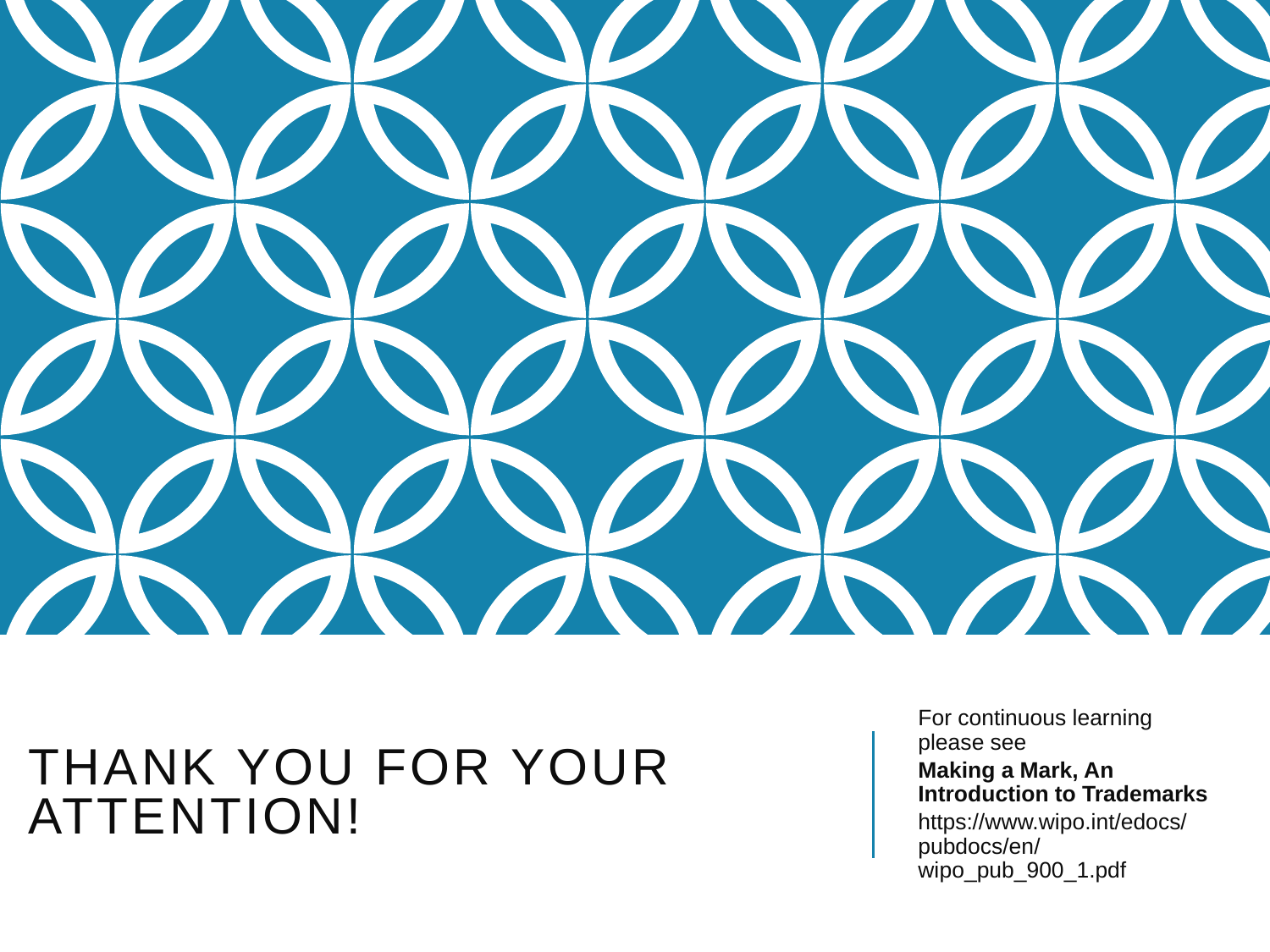

For continuous learning please see
Making a Mark, An Introduction to Trademarks
https://www.wipo.int/edocs/pubdocs/en/wipo_pub_900_1.pdf
# Thank you for your attention!